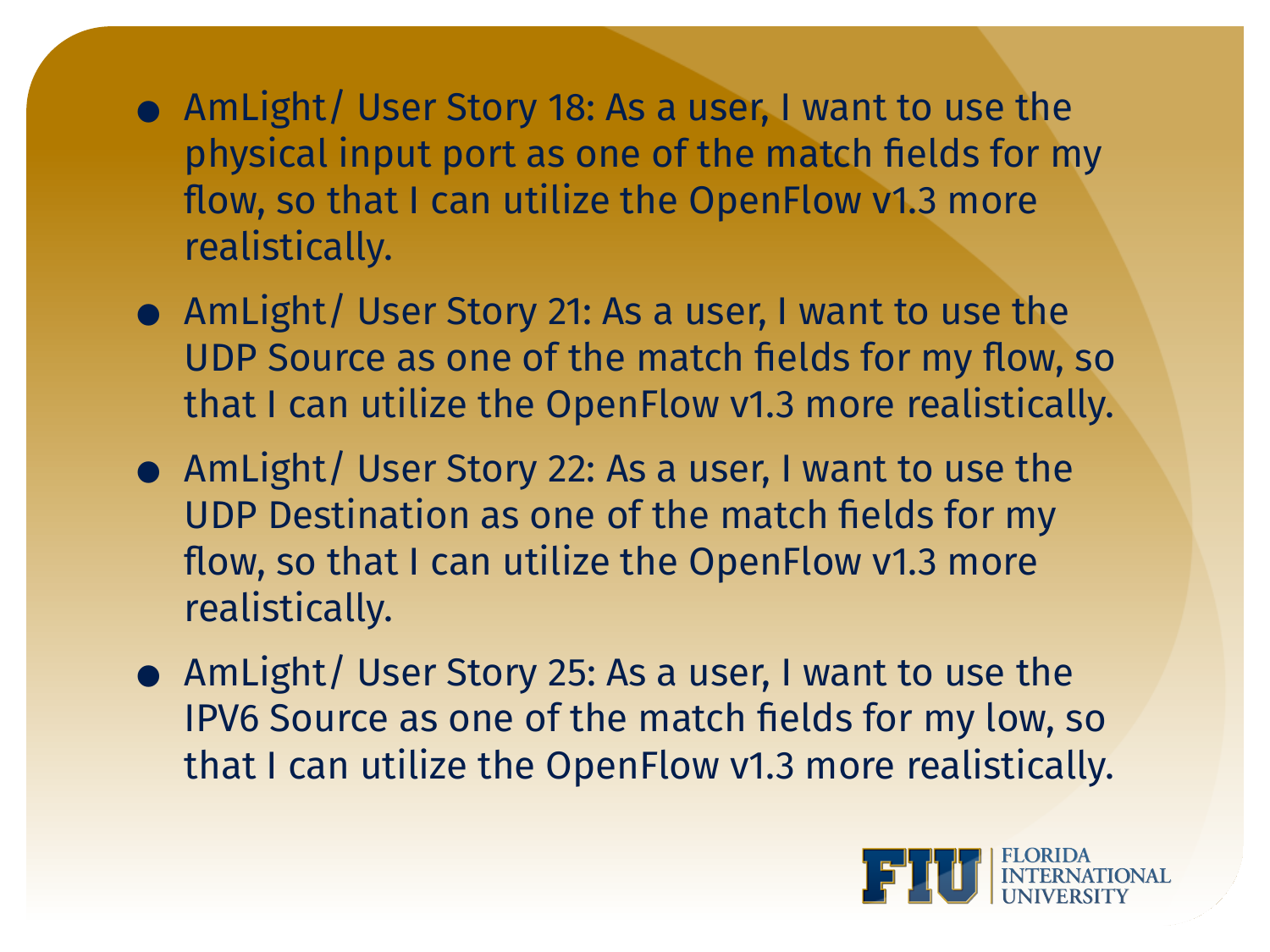

AmLight/ User Story 18: As a user, I want to use the physical input port as one of the match fields for my flow, so that I can utilize the OpenFlow v1.3 more realistically.
AmLight/ User Story 21: As a user, I want to use the UDP Source as one of the match fields for my flow, so that I can utilize the OpenFlow v1.3 more realistically.
AmLight/ User Story 22: As a user, I want to use the UDP Destination as one of the match fields for my flow, so that I can utilize the OpenFlow v1.3 more realistically.
AmLight/ User Story 25: As a user, I want to use the IPV6 Source as one of the match fields for my low, so that I can utilize the OpenFlow v1.3 more realistically.